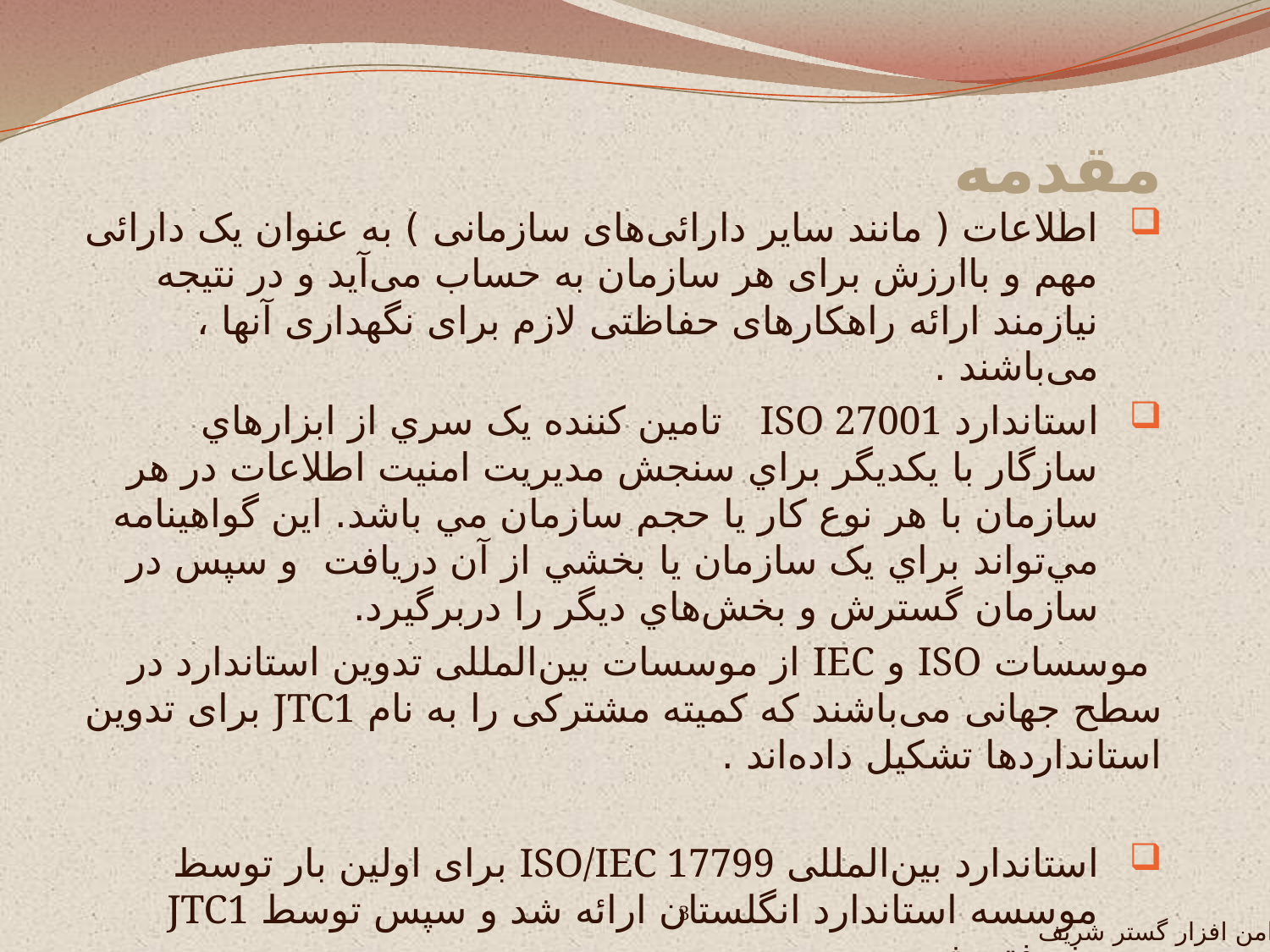

# مقدمه
اطلاعات ( مانند ساير دارائی‌های سازمانی ) به عنوان يک دارائی مهم و باارزش برای هر سازمان به حساب می‌آيد و در نتيجه نيازمند ارائه راهکارهای حفاظتی لازم برای نگهداری آنها ، می‌باشند .
استاندارد ISO 27001   تامين کننده يک سري از ابزارهاي سازگار با يکديگر براي سنجش مديريت امنيت اطلاعات در هر سازمان با هر نوع کار يا حجم سازمان مي باشد. اين گواهينامه مي‌تواند براي يک سازمان يا بخشي از آن دريافت  و سپس در سازمان گسترش و بخش‌هاي ديگر را دربرگيرد.
 موسسات ISO و IEC از موسسات بين‌المللی تدوين استاندارد در سطح جهانی می‌باشند که کميته مشترکی را به نام JTC1 برای تدوين استانداردها تشکيل داده‌اند .

استاندارد بين‌المللی ISO/IEC 17799 برای اولين بار توسط موسسه استاندارد انگلستان ارائه شد و سپس توسط JTC1 پذيرفته شد .